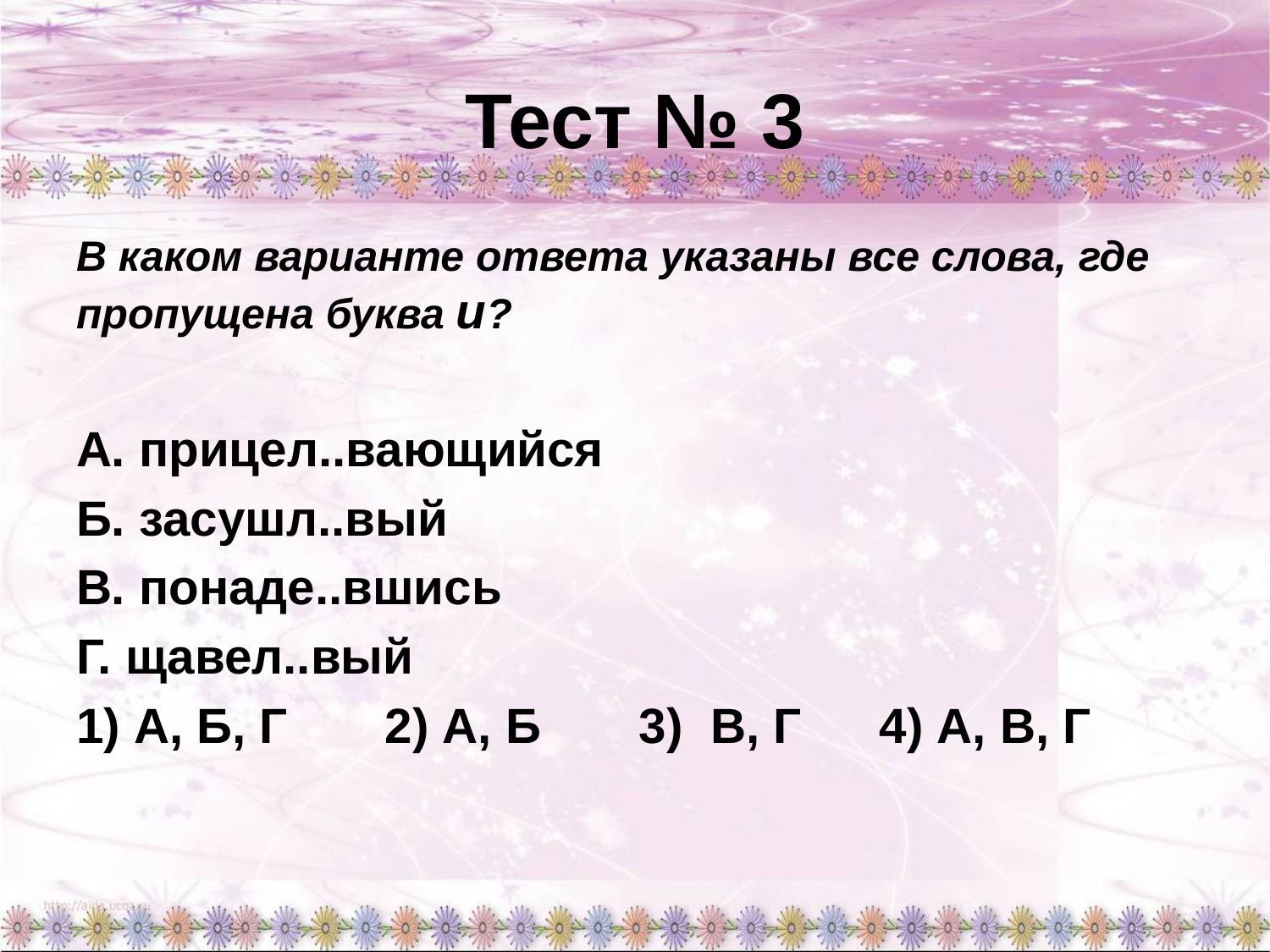

# Тест № 3
В каком варианте ответа указаны все слова, где пропущена буква и?

А. прицел..вающийся
Б. засушл..вый
В. понаде..вшись
Г. щавел..вый
1) А, Б, Г	    2) А, Б	    3)  В, Г	   4) А, В, Г